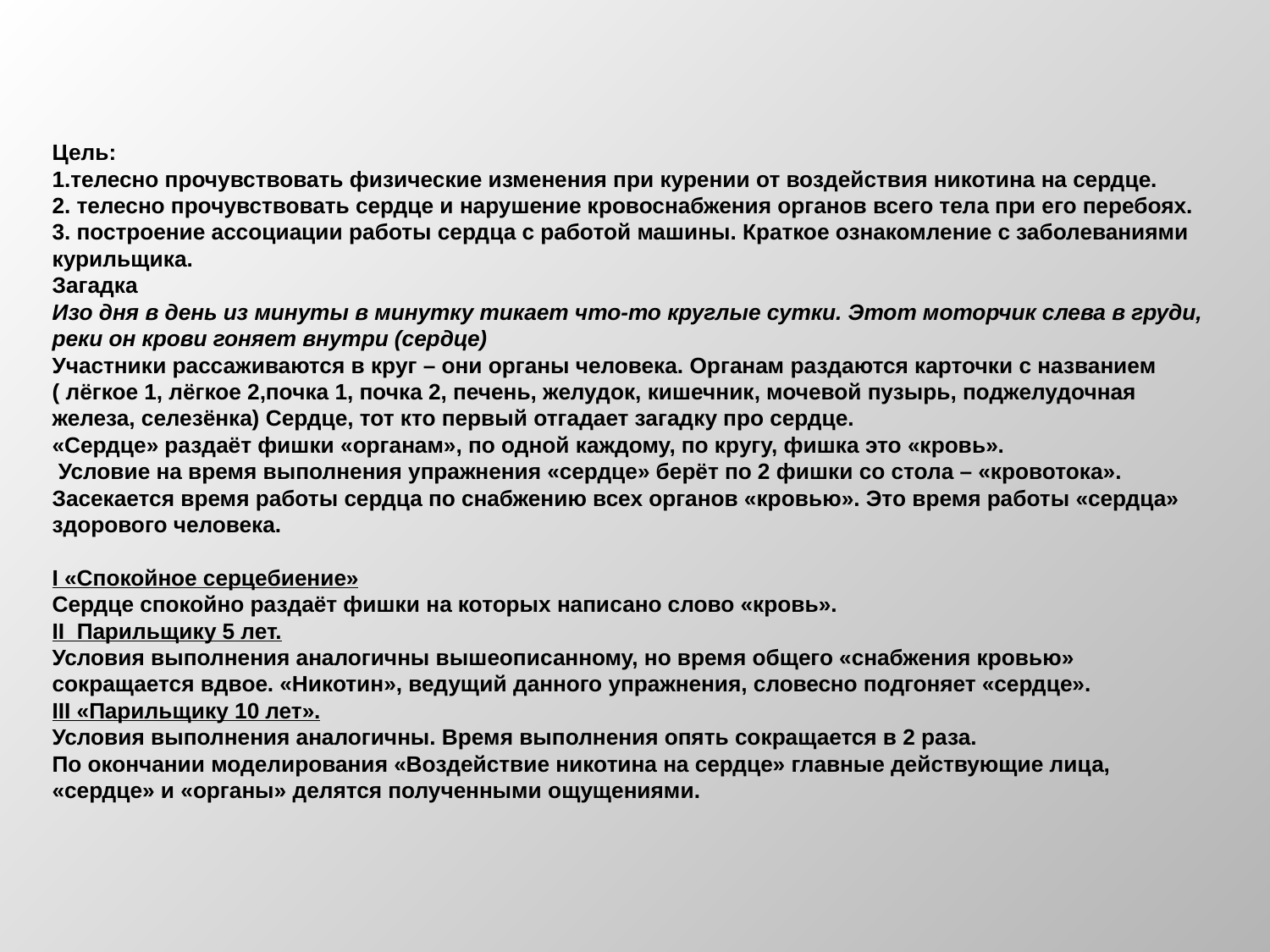

# Цель: 1.телесно прочувствовать физические изменения при курении от воздействия никотина на сердце. 2. телесно прочувствовать сердце и нарушение кровоснабжения органов всего тела при его перебоях. 3. построение ассоциации работы сердца с работой машины. Краткое ознакомление с заболеваниями курильщика. Загадка Изо дня в день из минуты в минутку тикает что-то круглые сутки. Этот моторчик слева в груди, реки он крови гоняет внутри (сердце) Участники рассаживаются в круг – они органы человека. Органам раздаются карточки с названием ( лёгкое 1, лёгкое 2,почка 1, почка 2, печень, желудок, кишечник, мочевой пузырь, поджелудочная железа, селезёнка) Сердце, тот кто первый отгадает загадку про сердце. «Сердце» раздаёт фишки «органам», по одной каждому, по кругу, фишка это «кровь». Условие на время выполнения упражнения «сердце» берёт по 2 фишки со стола – «кровотока». Засекается время работы сердца по снабжению всех органов «кровью». Это время работы «сердца» здорового человека. I «Спокойное серцебиение» Сердце спокойно раздаёт фишки на которых написано слово «кровь». II  Парильщику 5 лет. Условия выполнения аналогичны вышеописанному, но время общего «снабжения кровью» сокращается вдвое. «Никотин», ведущий данного упражнения, словес­но подгоняет «сердце». III «Парильщику 10 лет». Условия выполнения аналогичны. Время выполнения опять сокращает­ся в 2 раза. По окончании моделирования «Воз­действие никотина на сердце» глав­ные действующие лица, «сердце» и «органы» делятся полученными ощущениями.